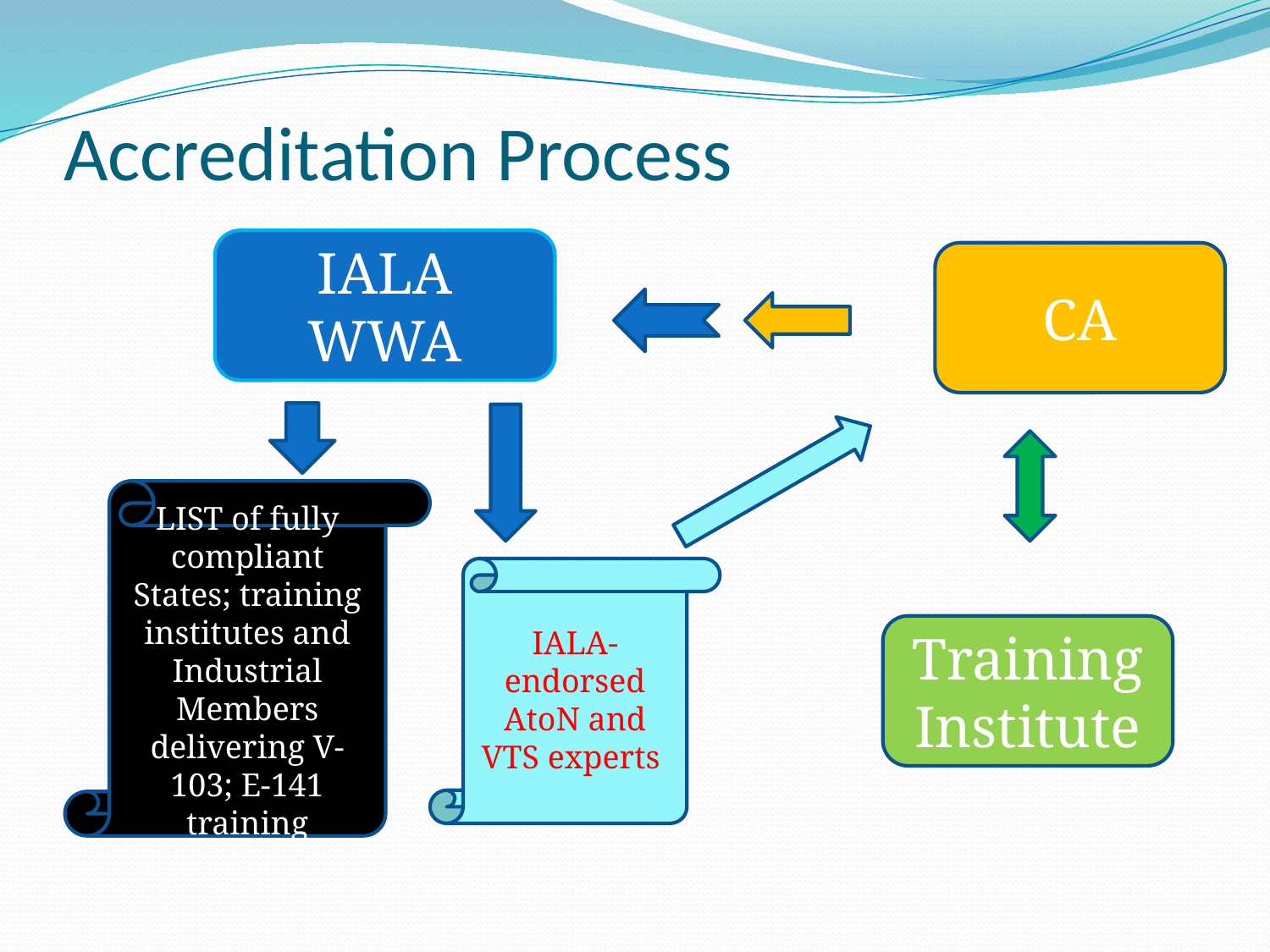

# Accreditation Process
IALA WWA
CA

LIST of fully compliant States; training institutes and Industrial Members delivering V-103; E-141 training
IALA-endorsed AtoN and VTS experts
Training Institute